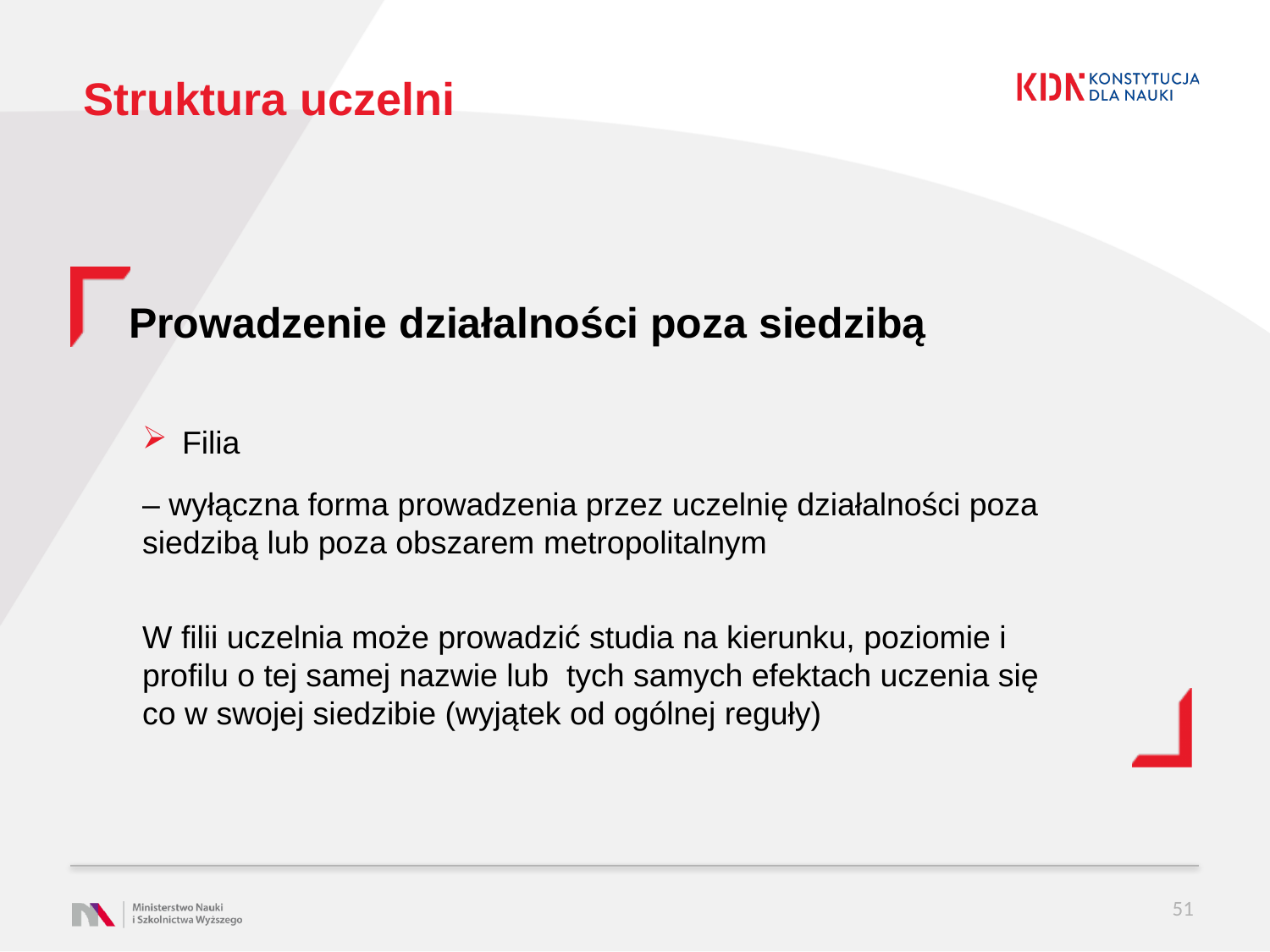

# Struktura uczelni
Prowadzenie działalności poza siedzibą

Filia
– wyłączna forma prowadzenia przez uczelnię działalności poza siedzibą lub poza obszarem metropolitalnym

W filii uczelnia może prowadzić studia na kierunku, poziomie i profilu o tej samej nazwie lub  tych samych efektach uczenia się co w swojej siedzibie (wyjątek od ogólnej reguły)

51